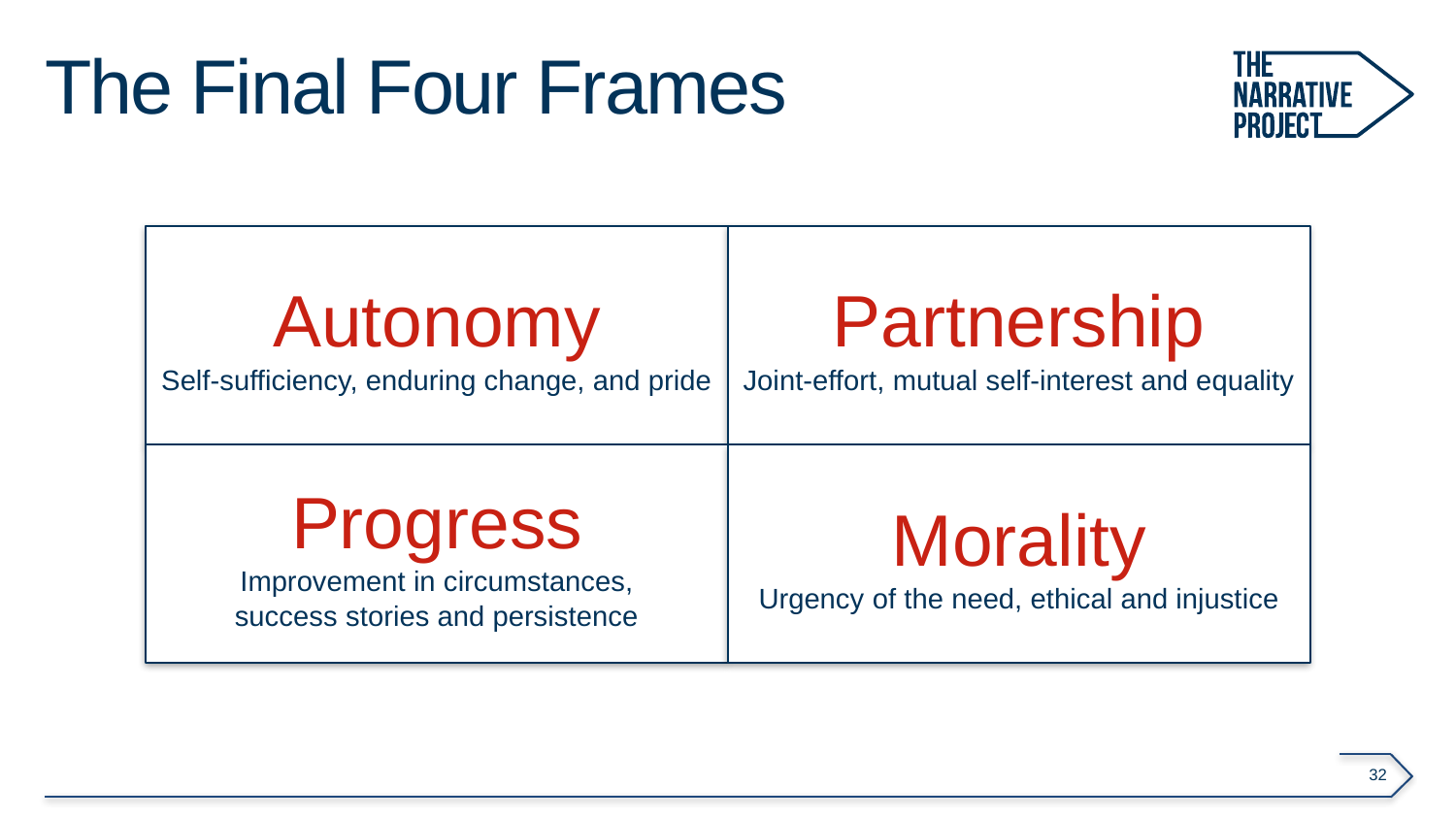

# The Final Four Frames
Autonomy
Self-sufficiency, enduring change, and pride
Partnership
Joint-effort, mutual self-interest and equality
Progress
Improvement in circumstances,
success stories and persistence
Morality
Urgency of the need, ethical and injustice
32